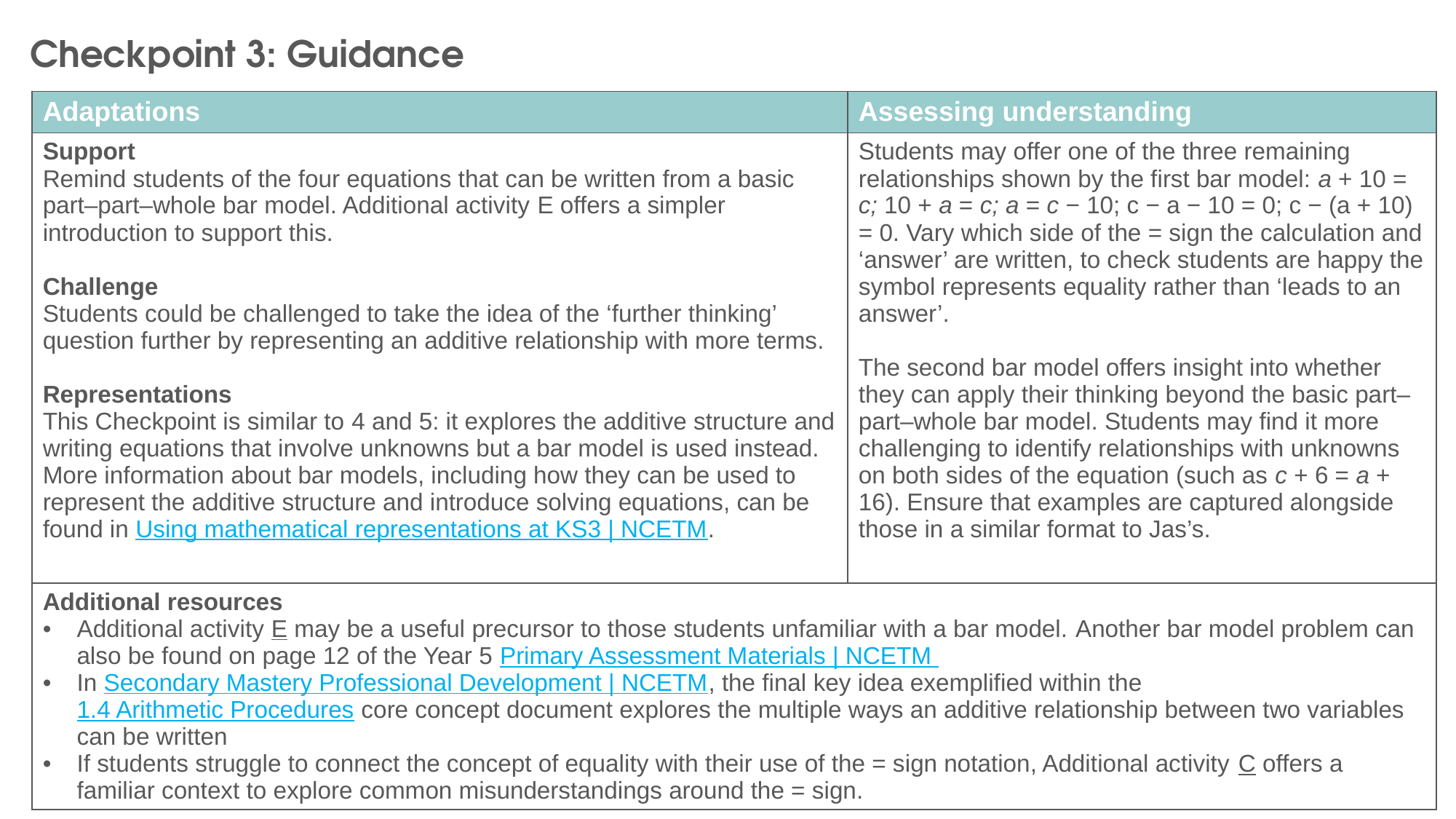

Checkpoint 3: Guidance
| Adaptations | Assessing understanding |
| --- | --- |
| Support Remind students of the four equations that can be written from a basic part–part–whole bar model. Additional activity E offers a simpler introduction to support this. Challenge Students could be challenged to take the idea of the ‘further thinking’ question further by representing an additive relationship with more terms. Representations This Checkpoint is similar to 4 and 5: it explores the additive structure and writing equations that involve unknowns but a bar model is used instead. More information about bar models, including how they can be used to represent the additive structure and introduce solving equations, can be found in Using mathematical representations at KS3 | NCETM. | Students may offer one of the three remaining relationships shown by the first bar model: a + 10 = c; 10 + a = c; a = c − 10; c − a − 10 = 0; c − (a + 10) = 0. Vary which side of the = sign the calculation and ‘answer’ are written, to check students are happy the symbol represents equality rather than ‘leads to an answer’. The second bar model offers insight into whether they can apply their thinking beyond the basic part–part–whole bar model. Students may find it more challenging to identify relationships with unknowns on both sides of the equation (such as c + 6 = a + 16). Ensure that examples are captured alongside those in a similar format to Jas’s. |
| Additional resources Additional activity E may be a useful precursor to those students unfamiliar with a bar model. Another bar model problem can also be found on page 12 of the Year 5 Primary Assessment Materials | NCETM  In Secondary Mastery Professional Development | NCETM, the final key idea exemplified within the 1.4 Arithmetic Procedures core concept document explores the multiple ways an additive relationship between two variables can be written If students struggle to connect the concept of equality with their use of the = sign notation, Additional activity C offers a familiar context to explore common misunderstandings around the = sign. |  |